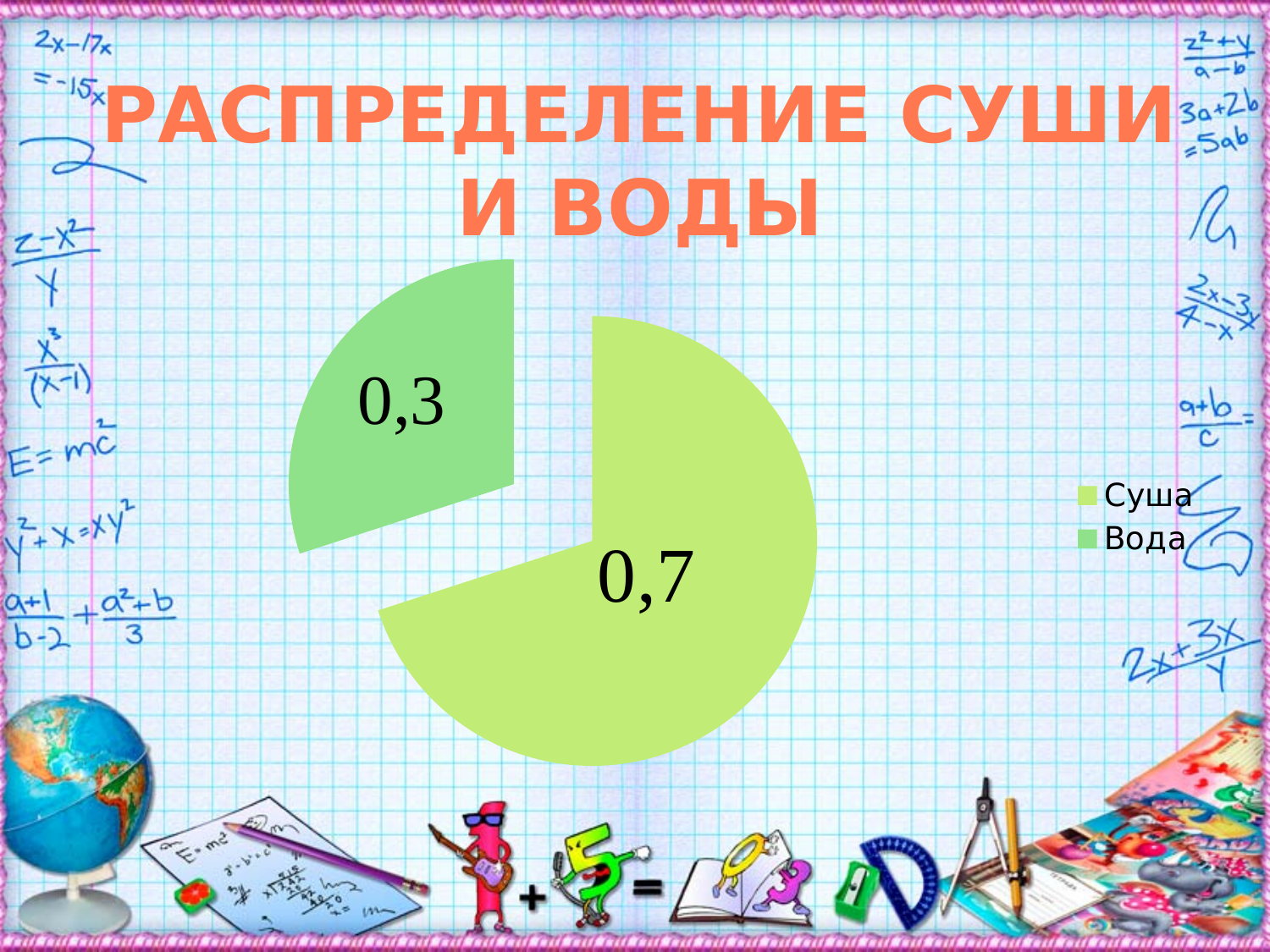

# Распределение суши и воды

### Chart

| Category | Столбец1 |
|---|---|
| Суша | 0.7000000000000001 |
| Вода | 0.30000000000000004 |